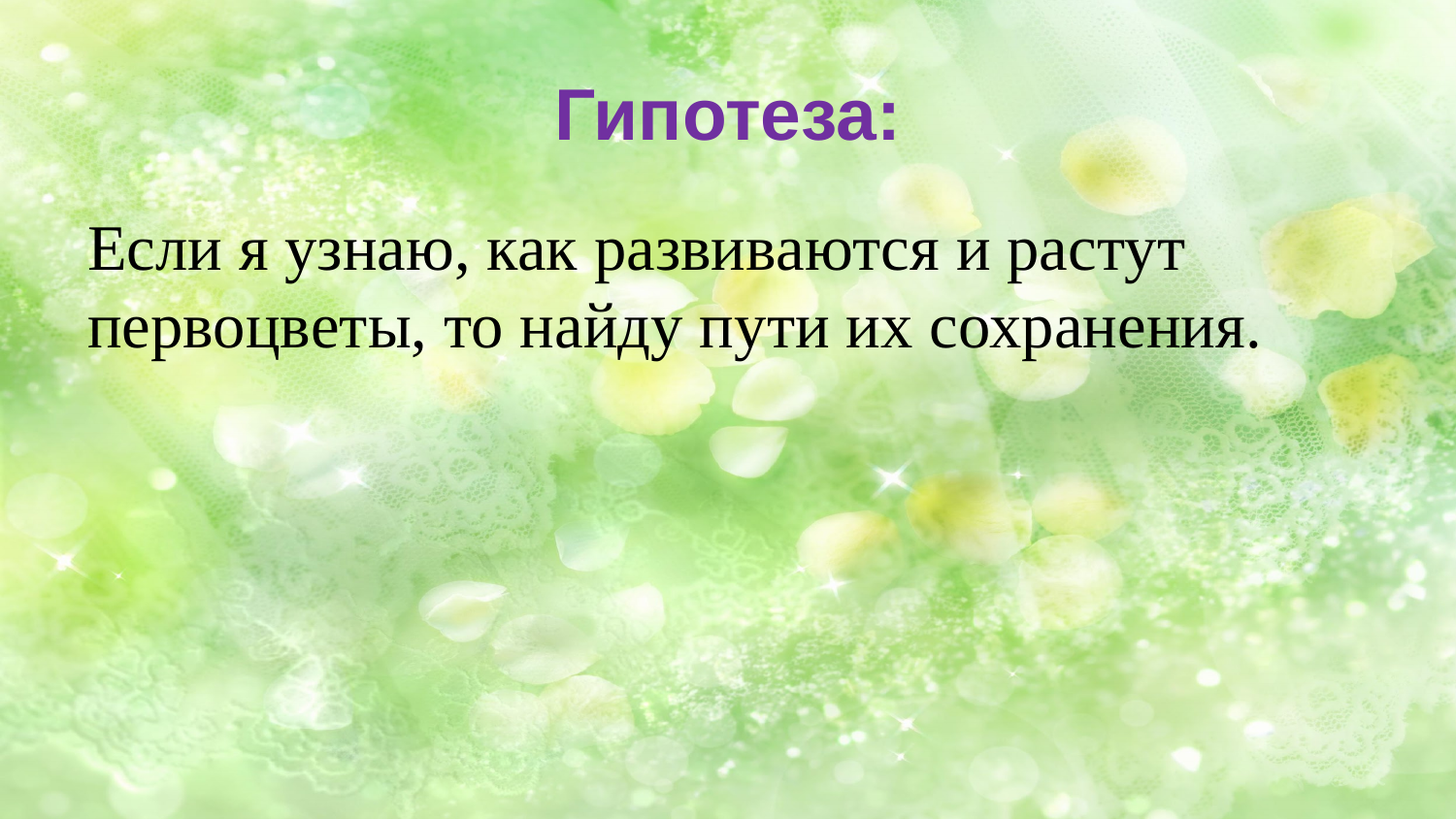

# Гипотеза:
Если я узнаю, как развиваются и растут  первоцветы, то найду пути их сохранения.